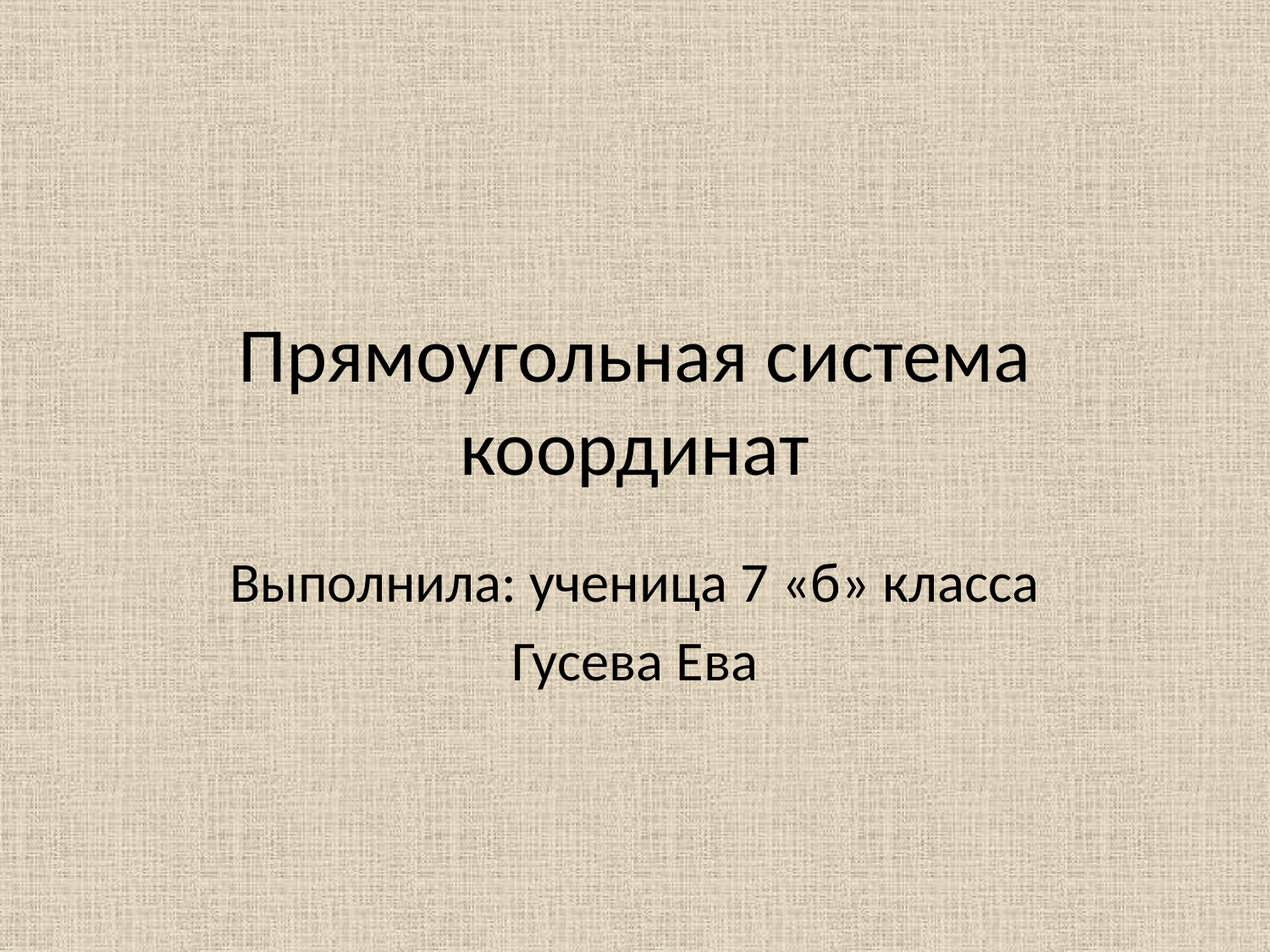

# Прямоугольная система координат
Выполнила: ученица 7 «б» класса
Гусева Ева